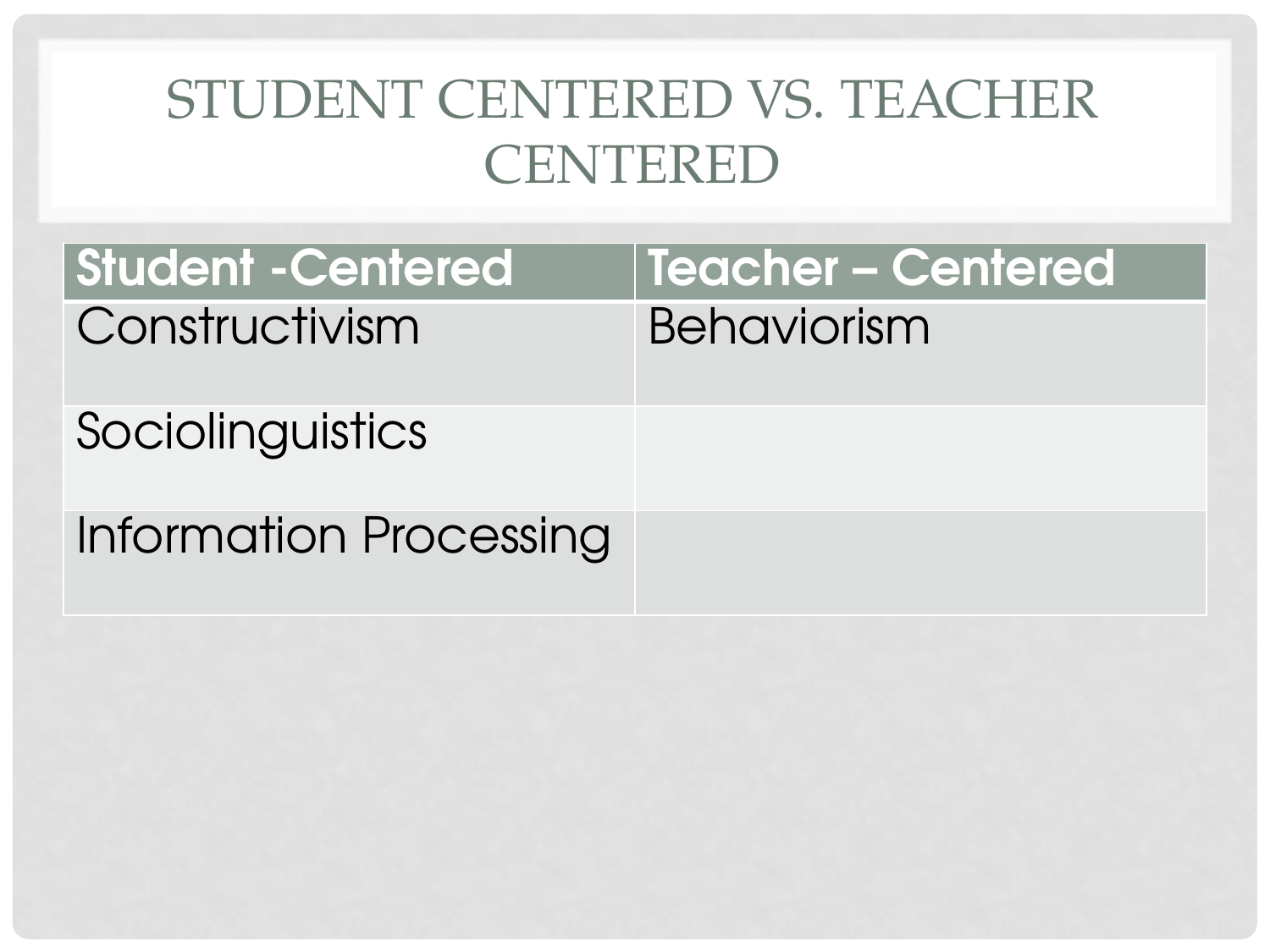

# Student Centered vs. Teacher Centered
| Student -Centered | Teacher – Centered |
| --- | --- |
| Constructivism | Behaviorism |
| Sociolinguistics |  |
| Information Processing |  |